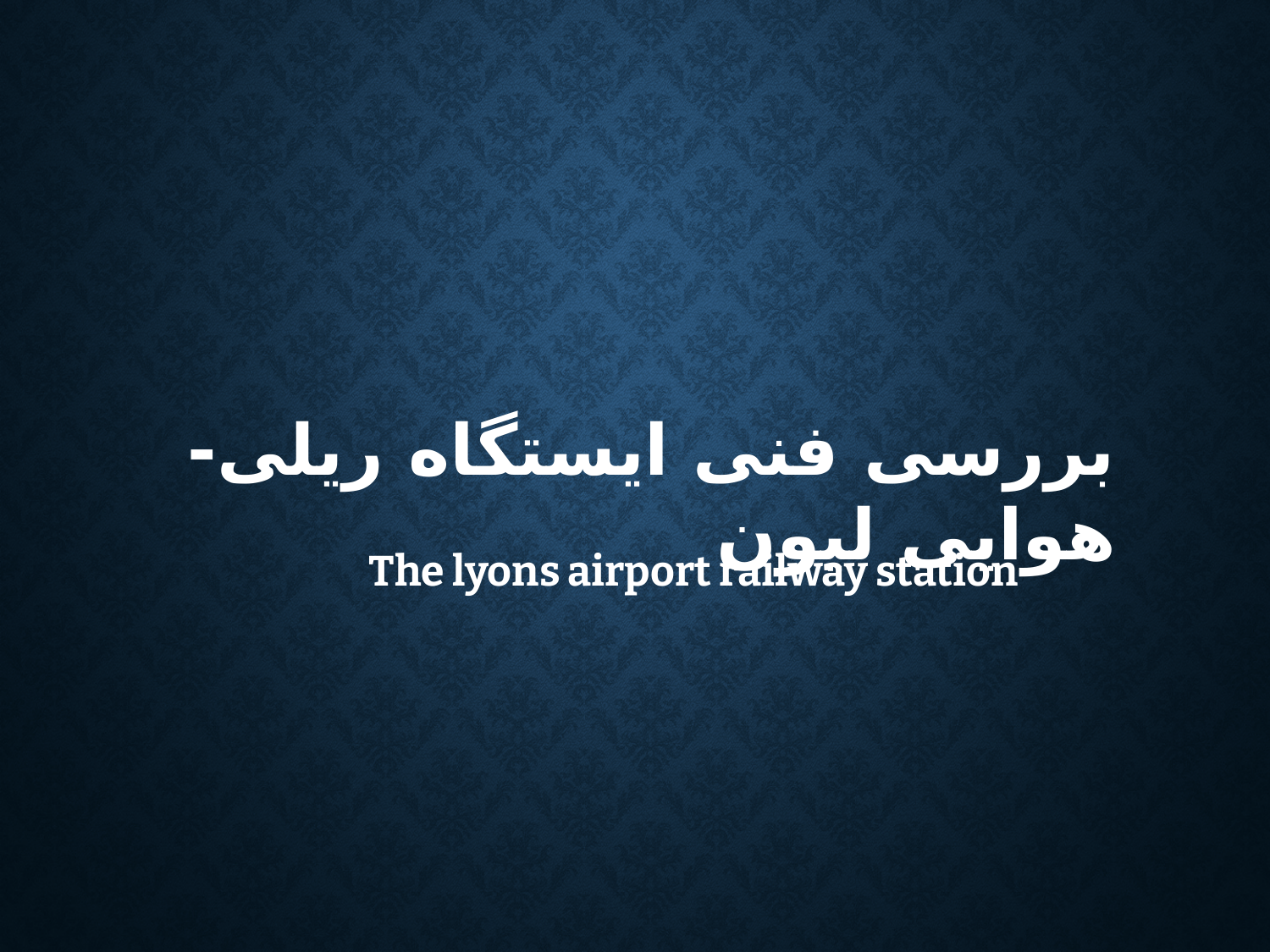

بررسی فنی ایستگاه ریلی-هوایی لیون
The lyons airport railway station